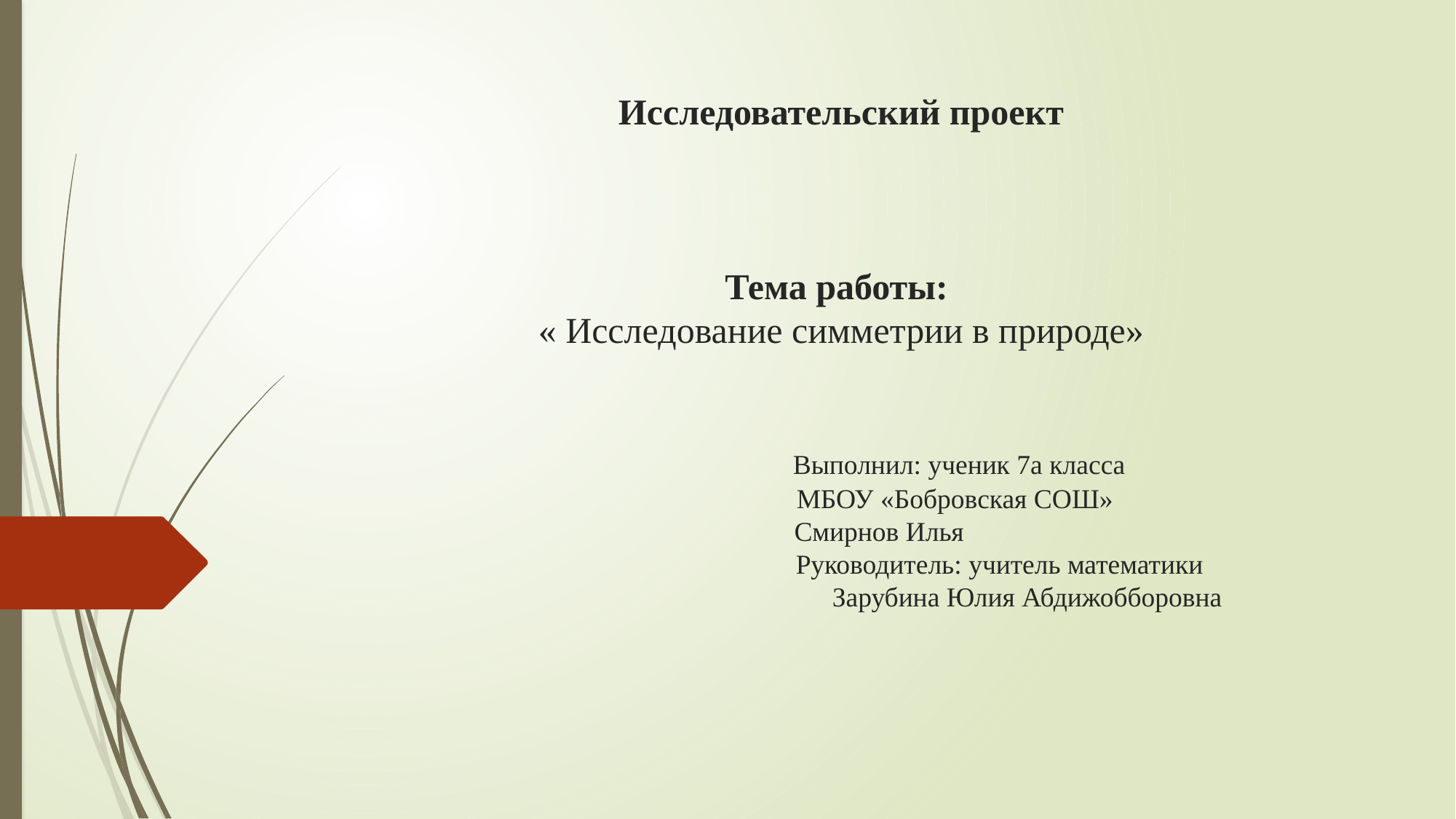

# Исследовательский проект Тема работы: « Исследование симметрии в природе» Выполнил: ученик 7а класса МБОУ «Бобровская СОШ» Смирнов Илья Руководитель: учитель математики Зарубина Юлия Абдижобборовна